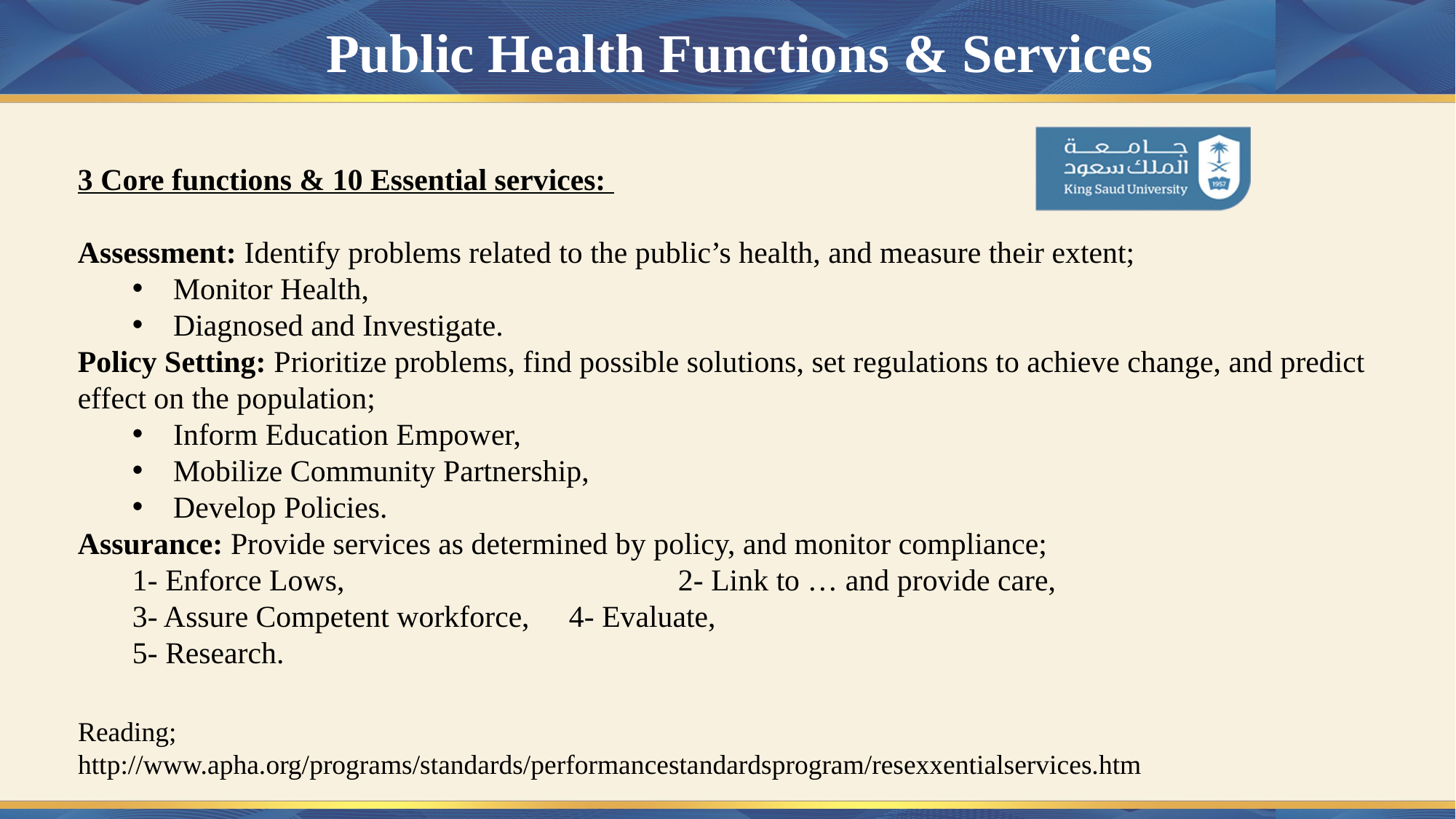

# Public Health Functions & Services
3 Core functions & 10 Essential services:

Assessment: Identify problems related to the public’s health, and measure their extent;
Monitor Health,
Diagnosed and Investigate.
Policy Setting: Prioritize problems, find possible solutions, set regulations to achieve change, and predict effect on the population;
Inform Education Empower,
Mobilize Community Partnership,
Develop Policies.
Assurance: Provide services as determined by policy, and monitor compliance;
1- Enforce Lows, 			2- Link to … and provide care,
3- Assure Competent workforce, 	4- Evaluate,
5- Research.
Reading;
http://www.apha.org/programs/standards/performancestandardsprogram/resexxentialservices.htm